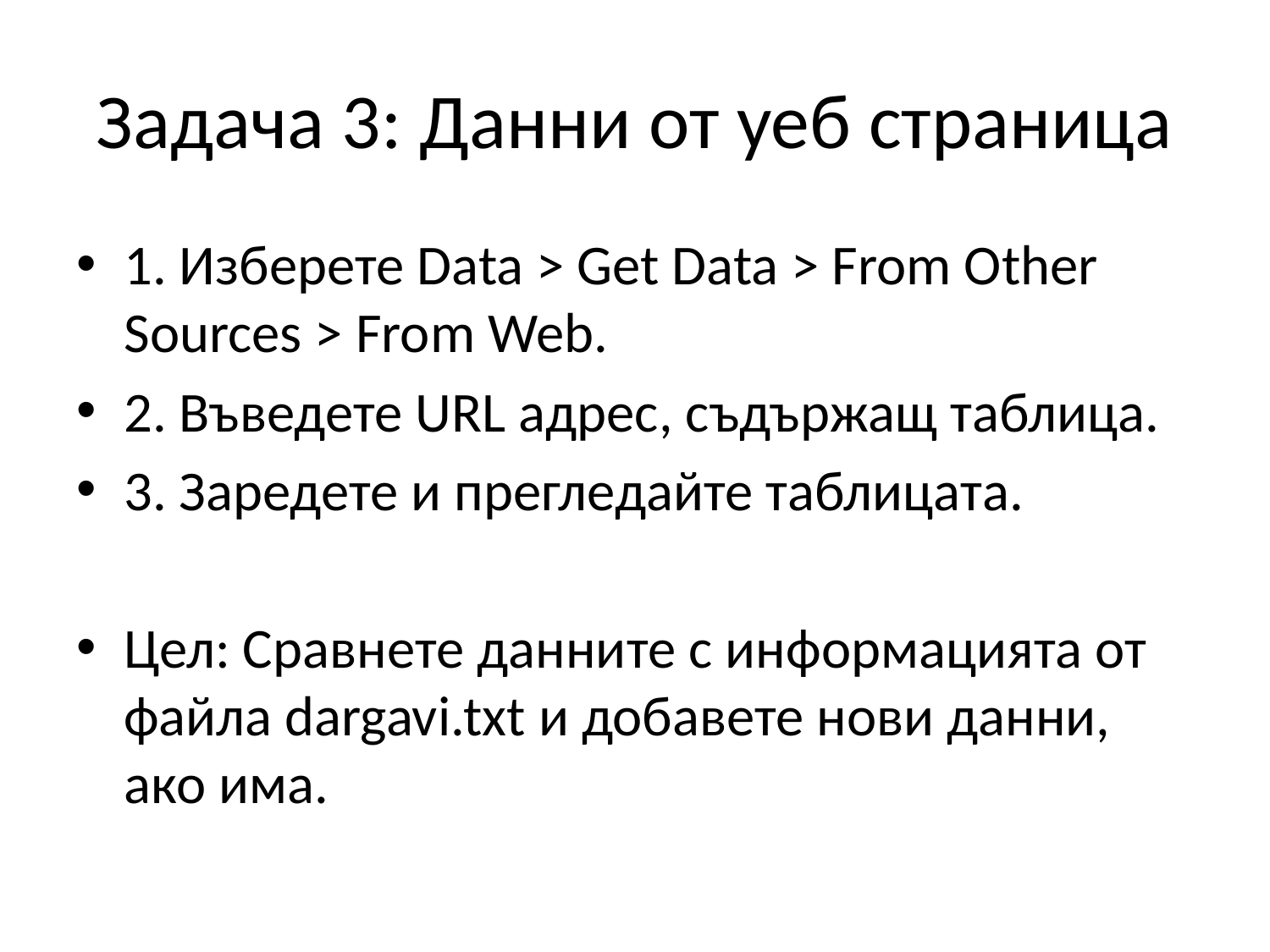

# Задача 3: Данни от уеб страница
1. Изберете Data > Get Data > From Other Sources > From Web.
2. Въведете URL адрес, съдържащ таблица.
3. Заредете и прегледайте таблицата.

Цел: Сравнете данните с информацията от файла dargavi.txt и добавете нови данни, ако има.